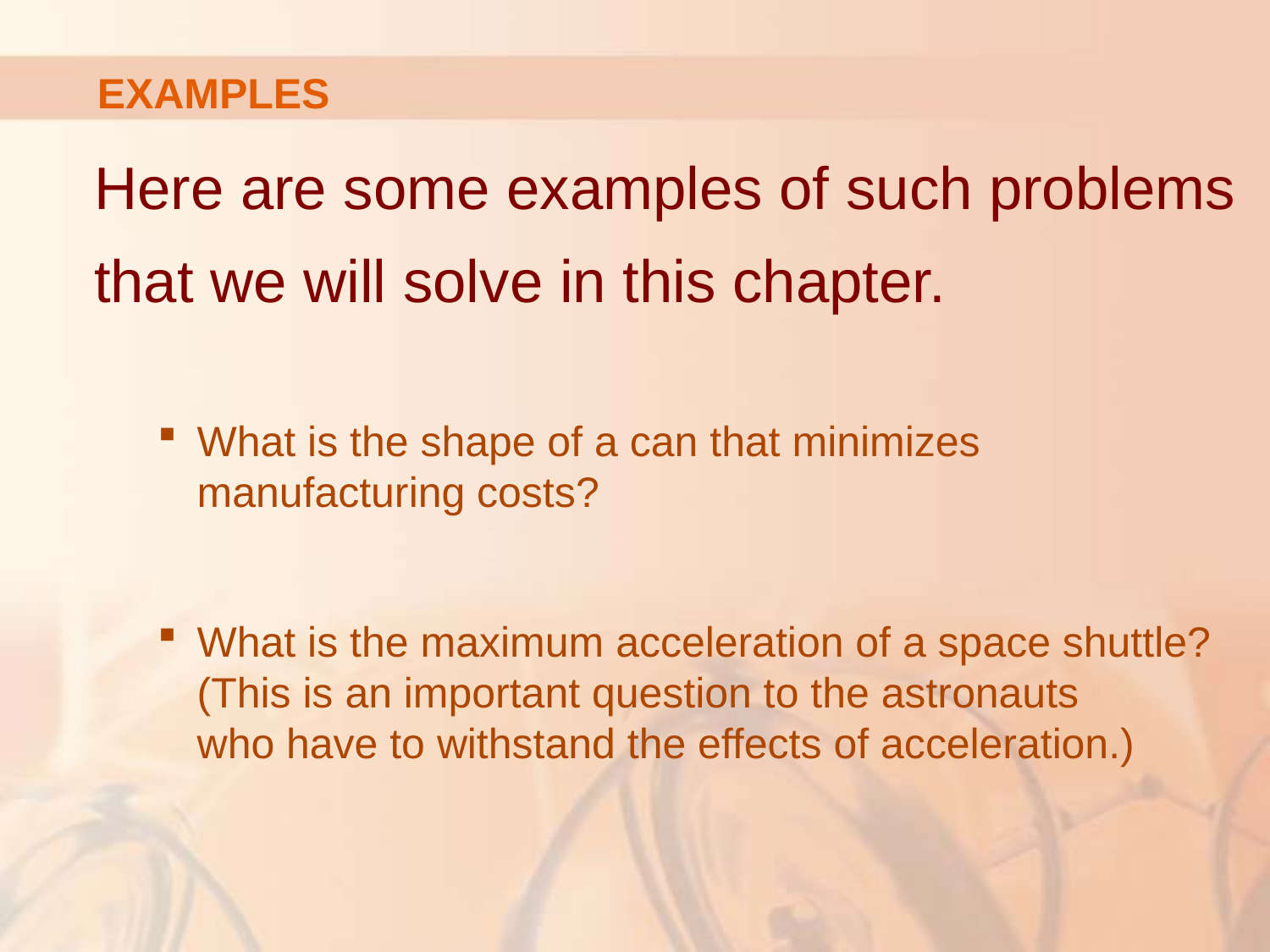

# EXAMPLES
Here are some examples of such problems that we will solve in this chapter.

What is the shape of a can that minimizes manufacturing costs?

What is the maximum acceleration of a space shuttle? (This is an important question to the astronauts
who have to withstand the effects of acceleration.)